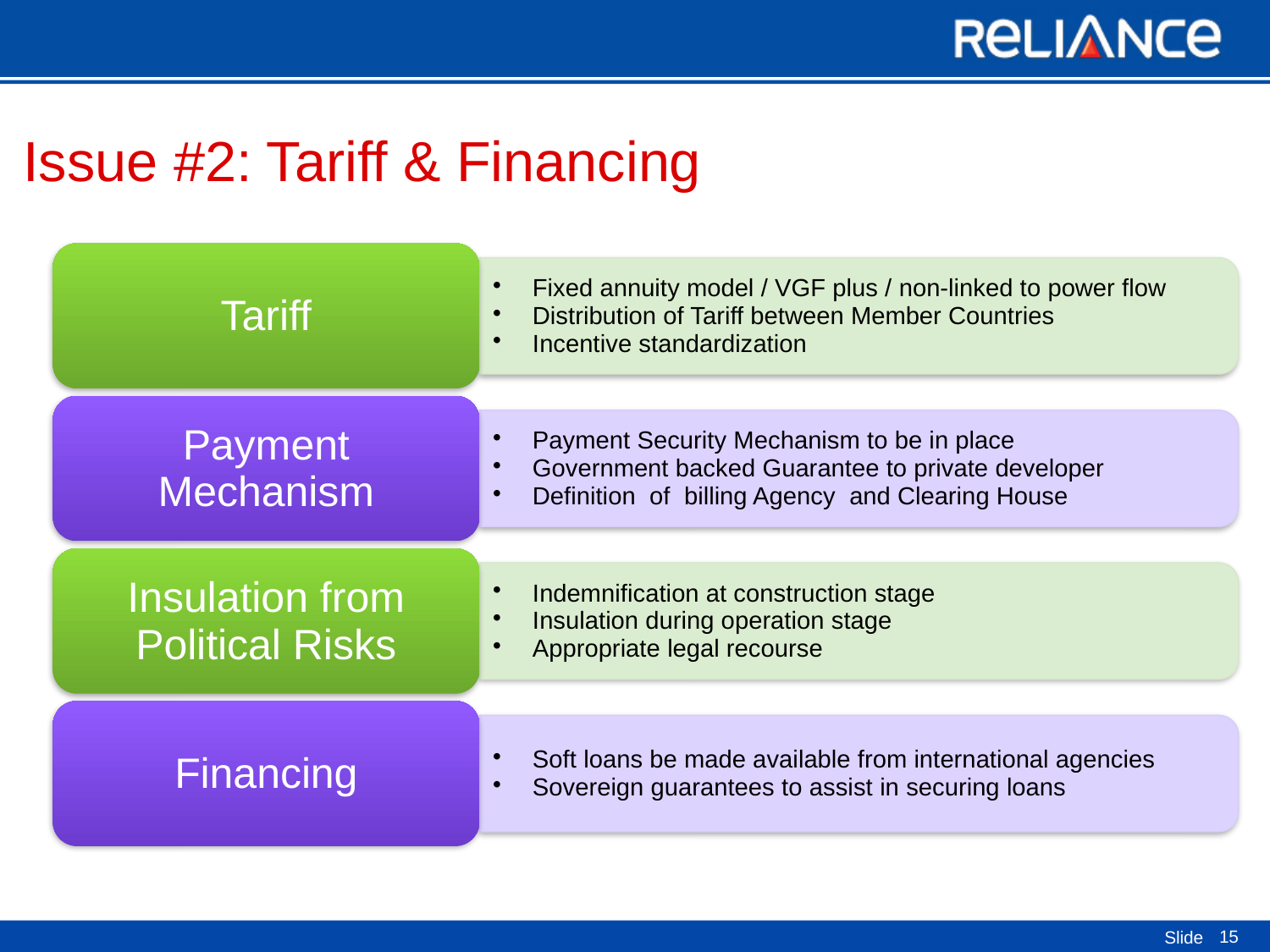

# Issue #2: Tariff & Financing
Tariff
Fixed annuity model / VGF plus / non-linked to power flow
Incentive standardization
Payment Mechanism
Payment Security Mechanism to be in place
Definition  of  billing Agency  and Clearing House
Insulation from Political Risks
Appropriate legal recourse
Government backed Guarantee to private developer
Financing
Soft loans be made available from international agencies
Sovereign guarantees to assist in securing loans
Distribution of Tariff between Member Countries
Indemnification at construction stage
Insulation during operation stage
15